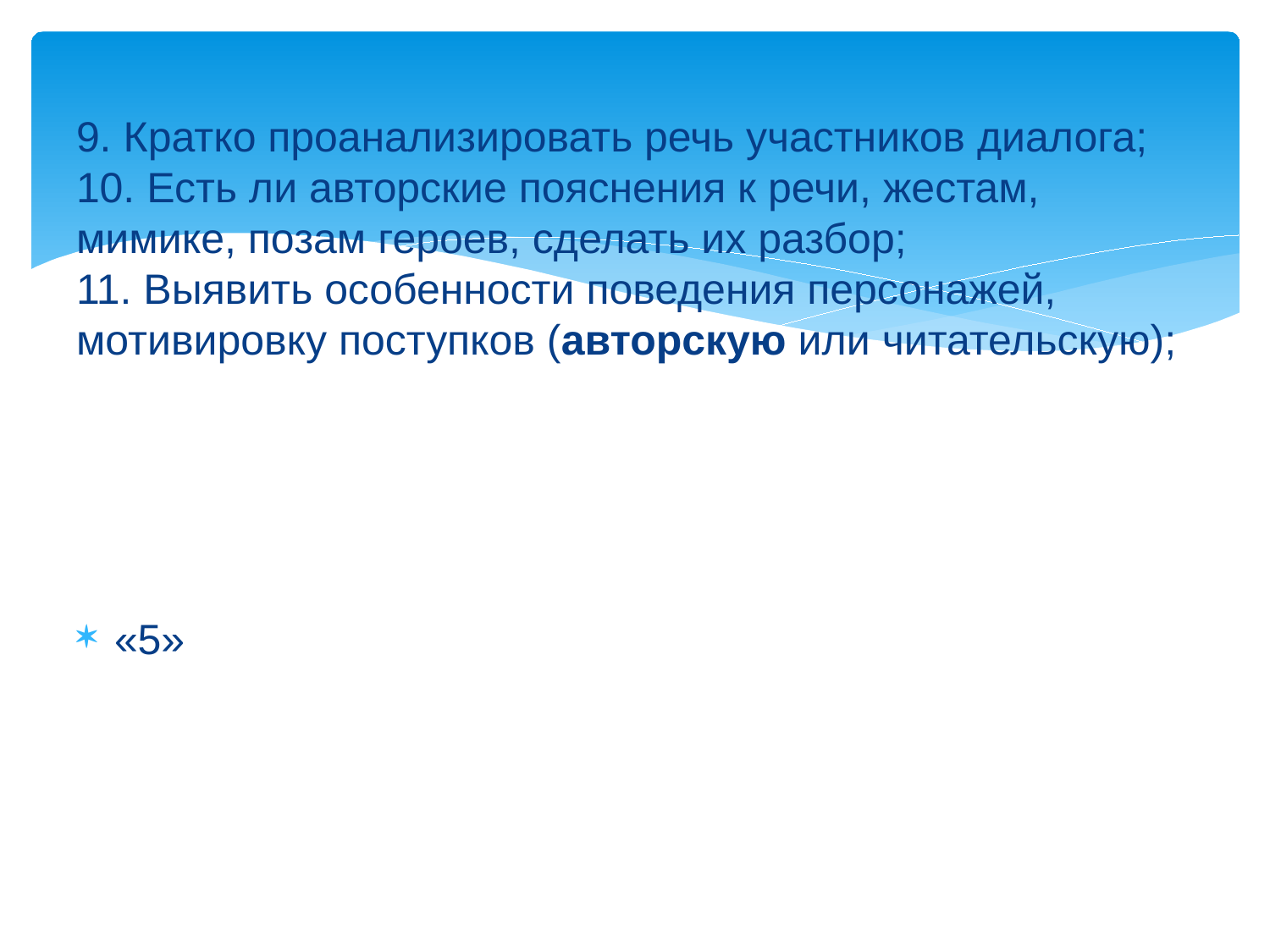

# 9. Кратко проанализировать речь участников диалога; 10. Есть ли авторские пояснения к речи, жестам, мимике, позам героев, сделать их разбор; 11. Выявить особенности поведения персонажей, мотивировку поступков (авторскую или читательскую);
«5»